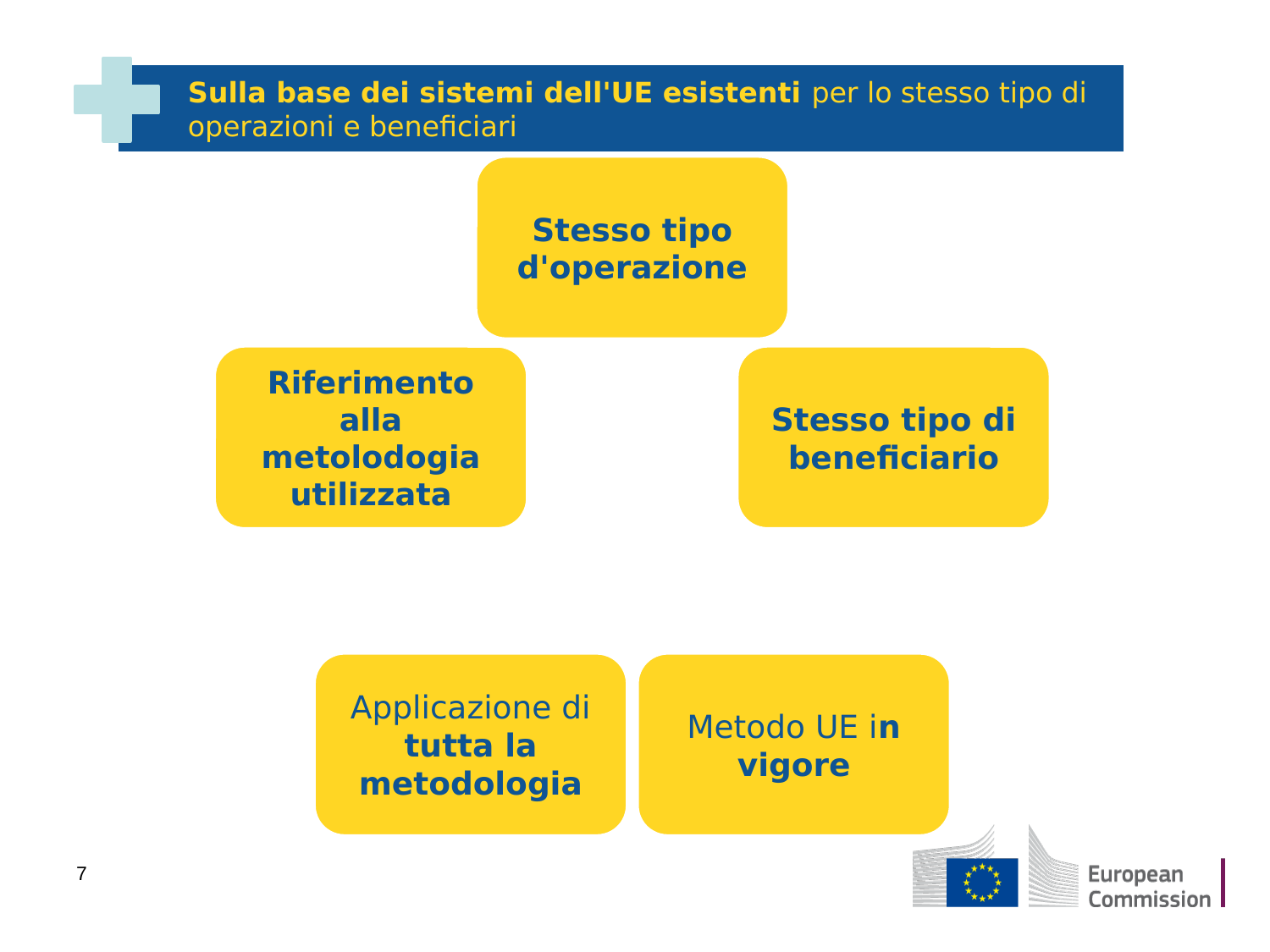

Sulla base dei sistemi dell'UE esistenti per lo stesso tipo di operazioni e beneficiari
Stesso tipo d'operazione
Stesso tipo di beneficiario
Applicazione di tutta la metodologia
Riferimento alla metolodogia utilizzata
Metodo UE in vigore
7